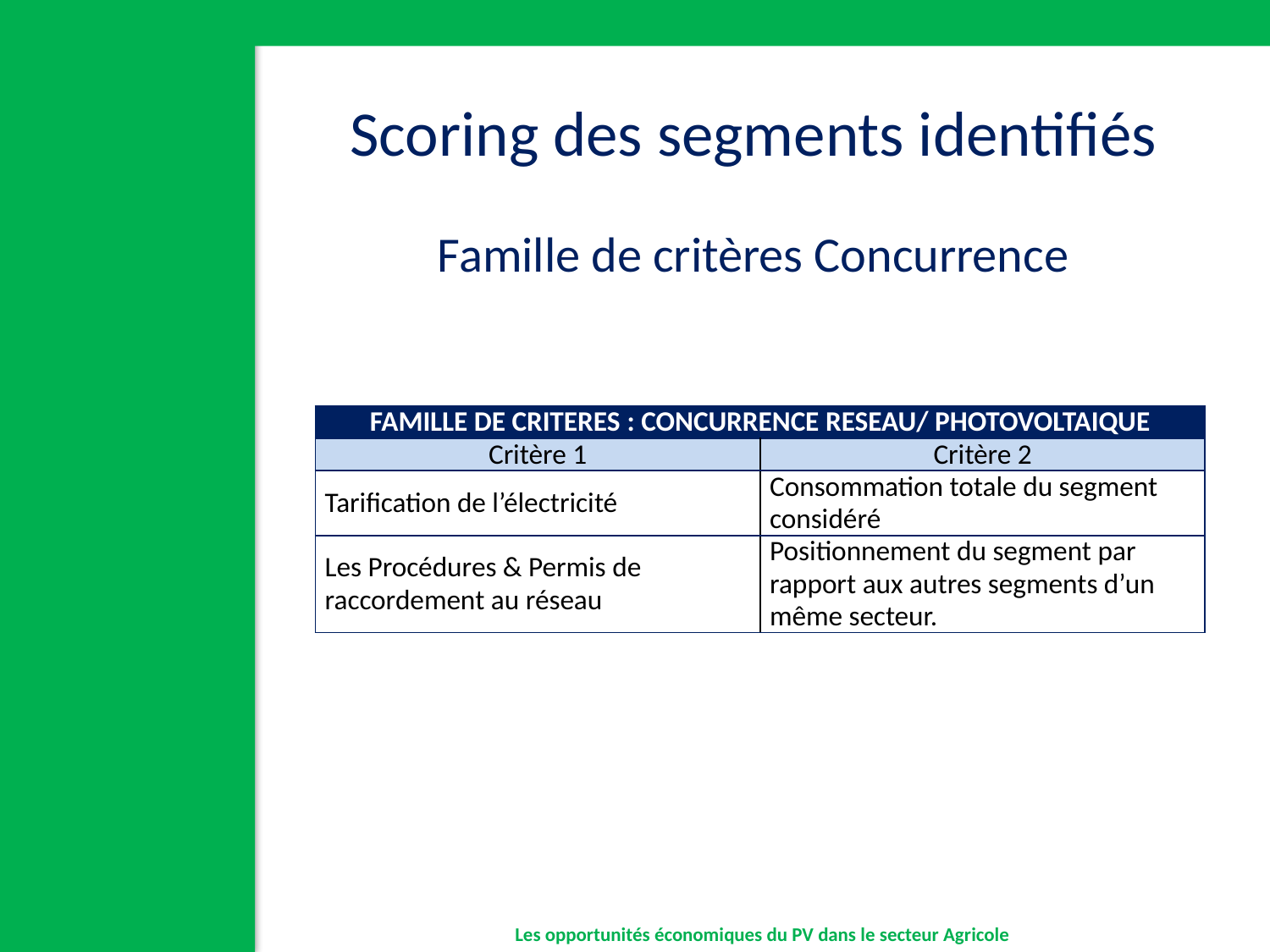

Scoring des segments identifiés
Famille de critères Concurrence
| FAMILLE DE CRITERES : CONCURRENCE RESEAU/ PHOTOVOLTAIQUE |  |
| --- | --- |
| Critère 1 | Critère 2 |
| Tarification de l’électricité | Consommation totale du segment considéré |
| Les Procédures & Permis de raccordement au réseau | Positionnement du segment par rapport aux autres segments d’un même secteur. |